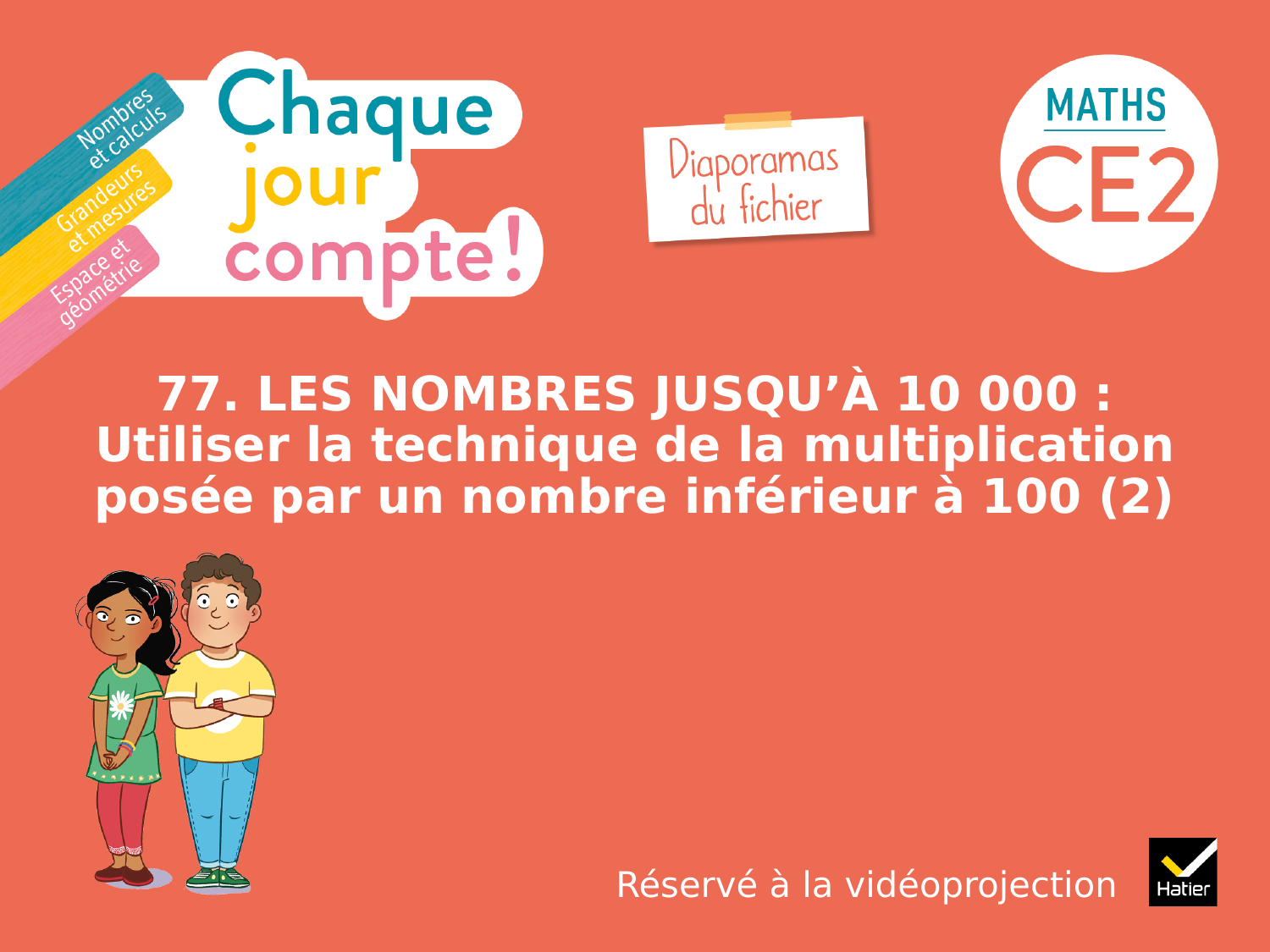

# 77. LES NOMBRES JUSQU’À 10 000 : Utiliser la technique de la multiplication posée par un nombre inférieur à 100 (2)